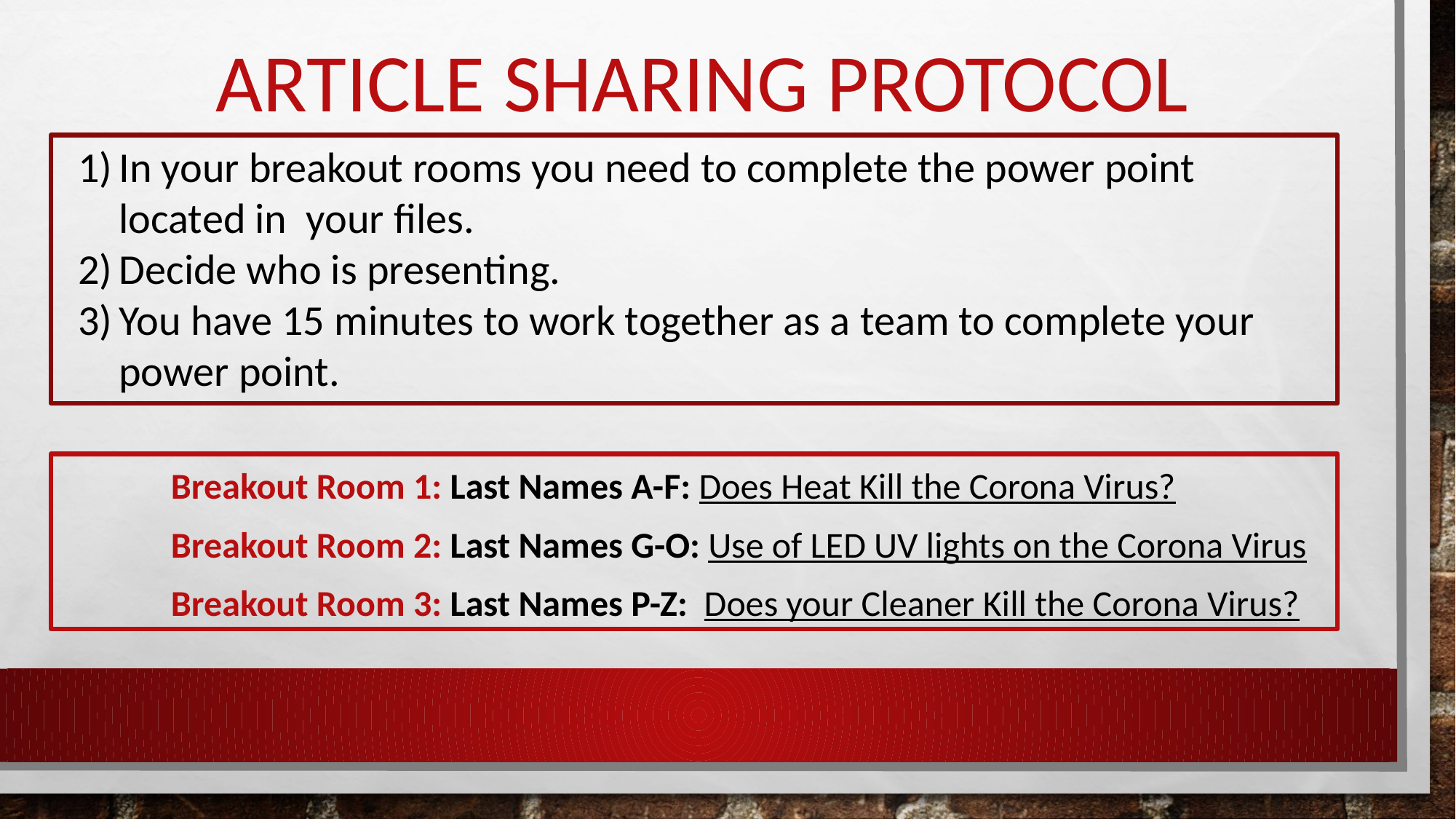

# ARTICLE SHARING PROTOCOL
In your breakout rooms you need to complete the power point located in  your files.
Decide who is presenting.
You have 15 minutes to work together as a team to complete your power point.

Breakout Room 1: Last Names A-F: Does Heat Kill the Corona Virus?
Breakout Room 2: Last Names G-O: Use of LED UV lights on the Corona Virus
Breakout Room 3: Last Names P-Z:  Does your Cleaner Kill the Corona Virus?